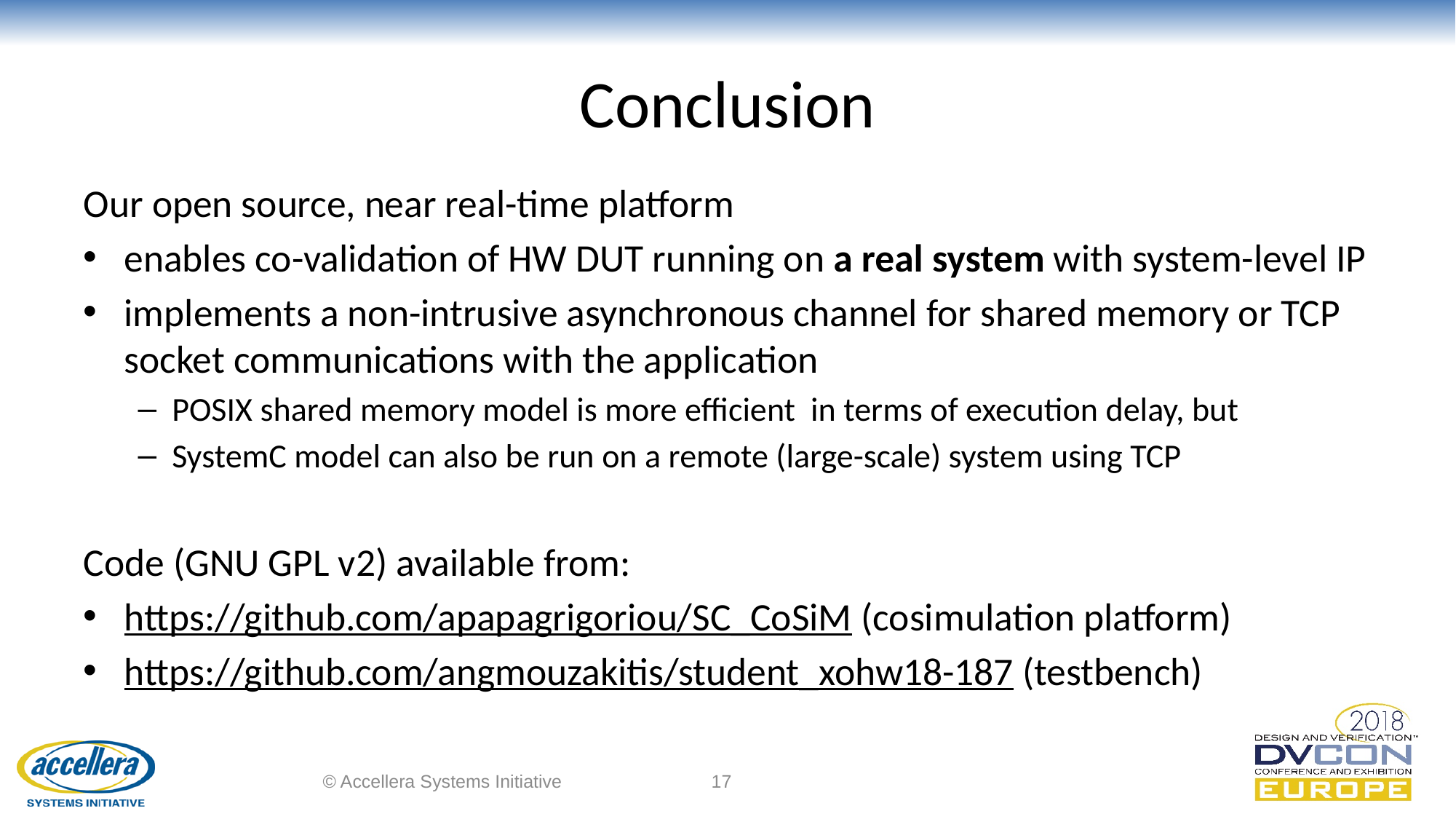

# Conclusion
Our open source, near real-time platform
enables co-validation of HW DUT running on a real system with system-level IP
implements a non-intrusive asynchronous channel for shared memory or TCP socket communications with the application
POSIX shared memory model is more efficient  in terms of execution delay, but
SystemC model can also be run on a remote (large-scale) system using TCP

Code (GNU GPL v2) available from:
https://github.com/apapagrigoriou/SC_CoSiM (cosimulation platform)
https://github.com/angmouzakitis/student_xohw18-187 (testbench)

© Accellera Systems Initiative
17